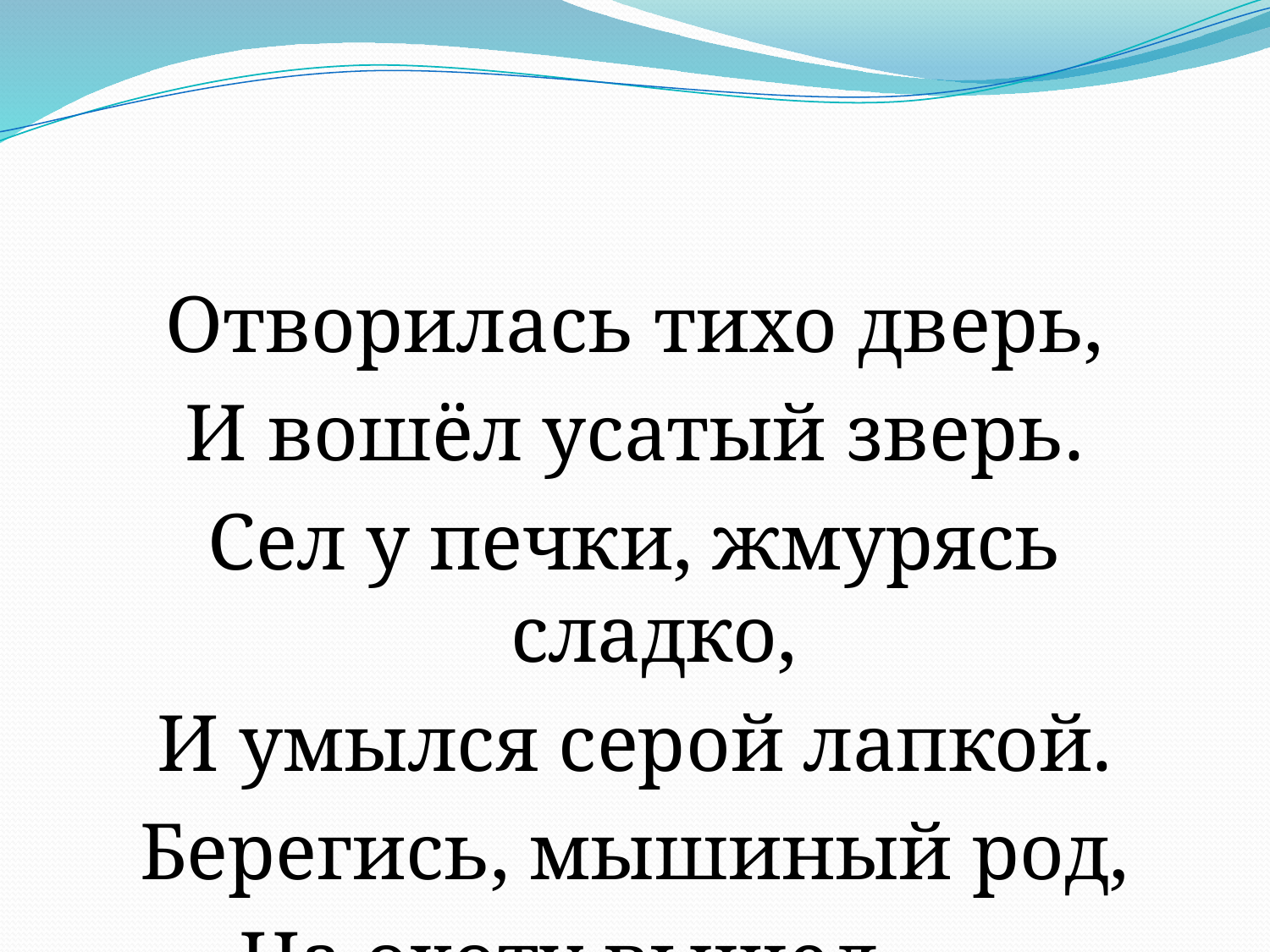

#
Отворилась тихо дверь,
И вошёл усатый зверь.
Сел у печки, жмурясь сладко,
И умылся серой лапкой.
Берегись, мышиный род,
На охоту вышел…….